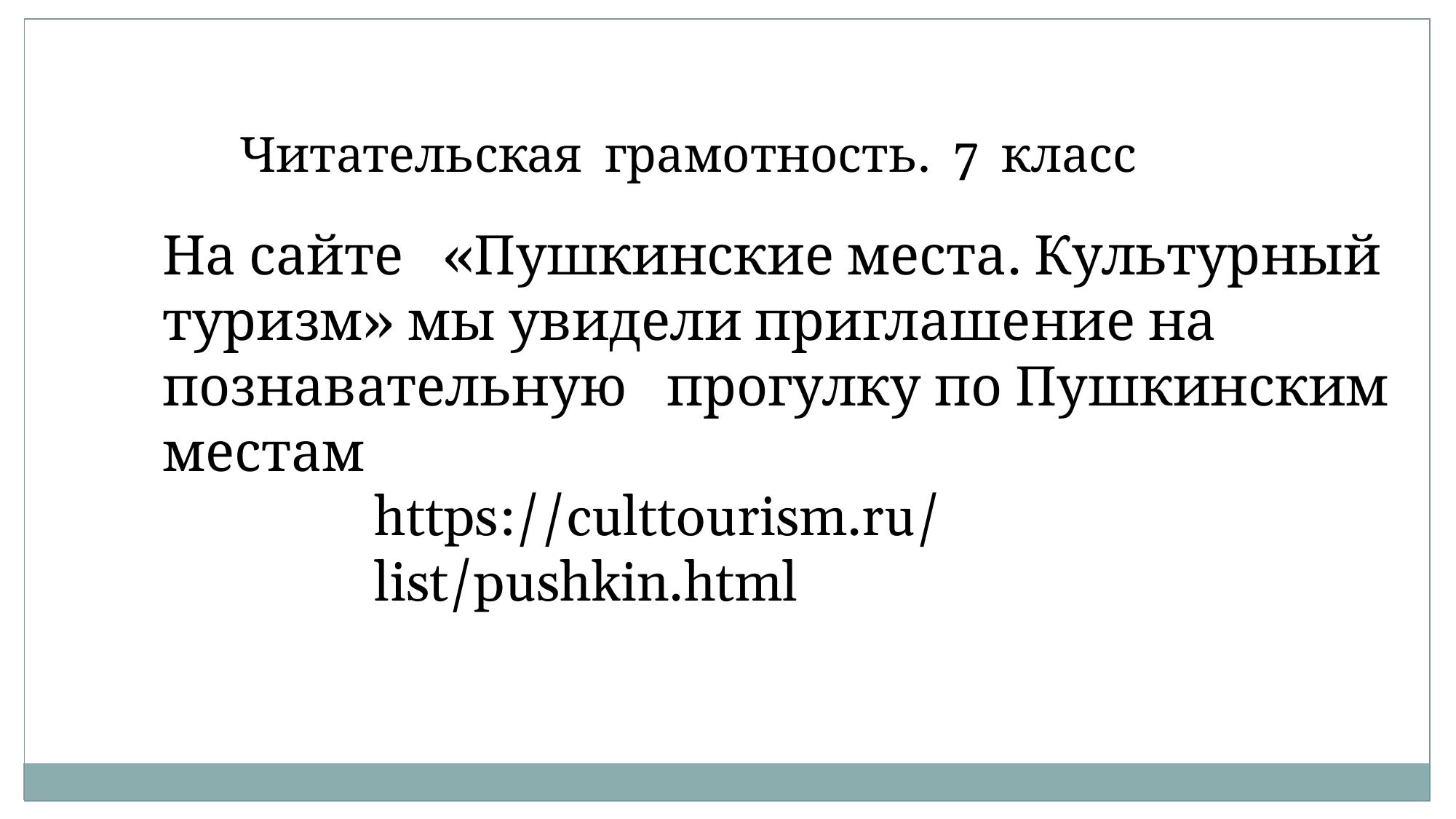

Читательская  грамотность.  7  класс
На сайте   «Пушкинские места. Культурный туризм» мы увидели приглашение на познавательную   прогулку по Пушкинским местам

https://culttourism.ru/list/pushkin.html